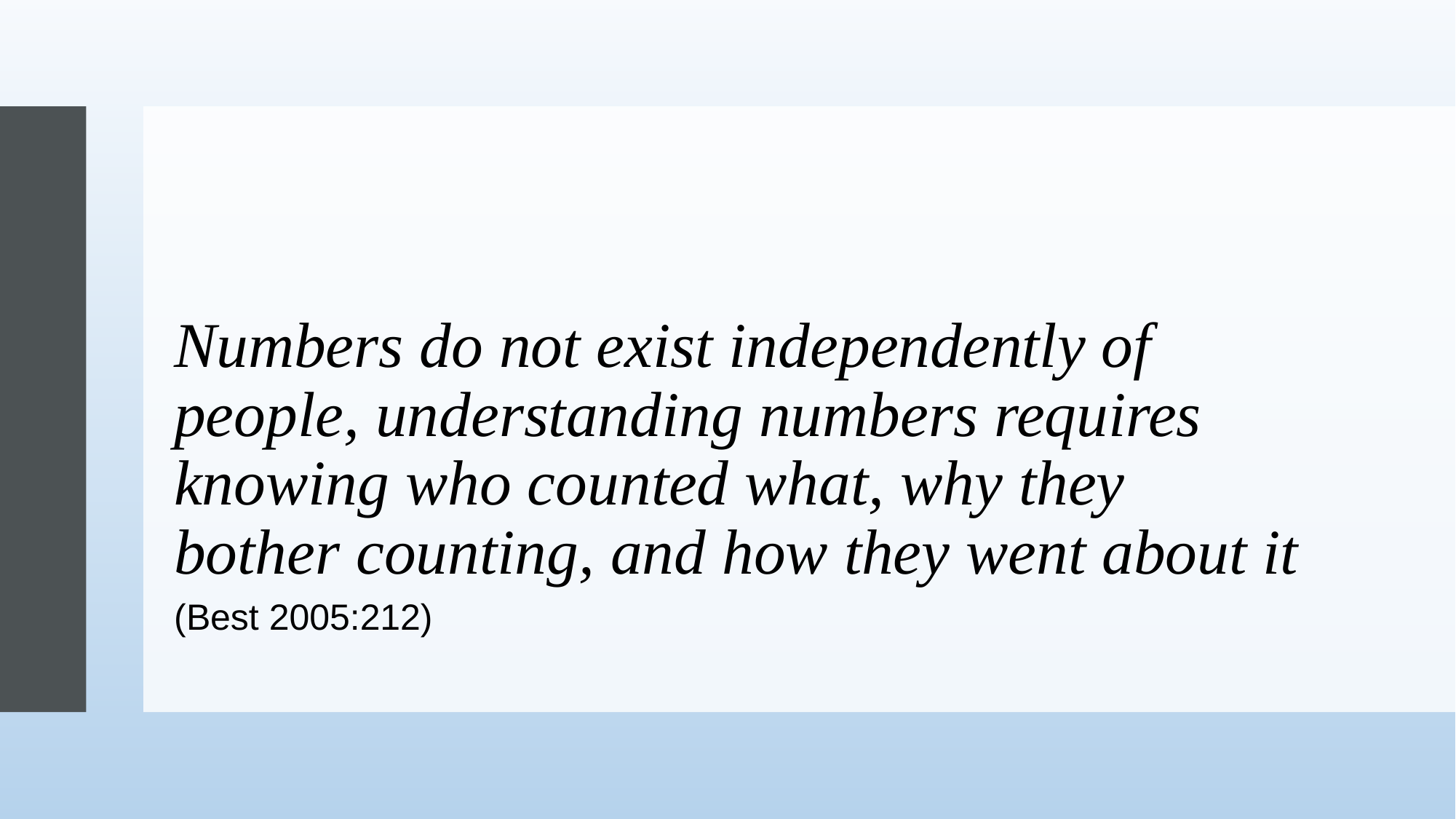

# Numbers do not exist independently of people, understanding numbers requires knowing who counted what, why they bother counting, and how they went about it
(Best 2005:212)